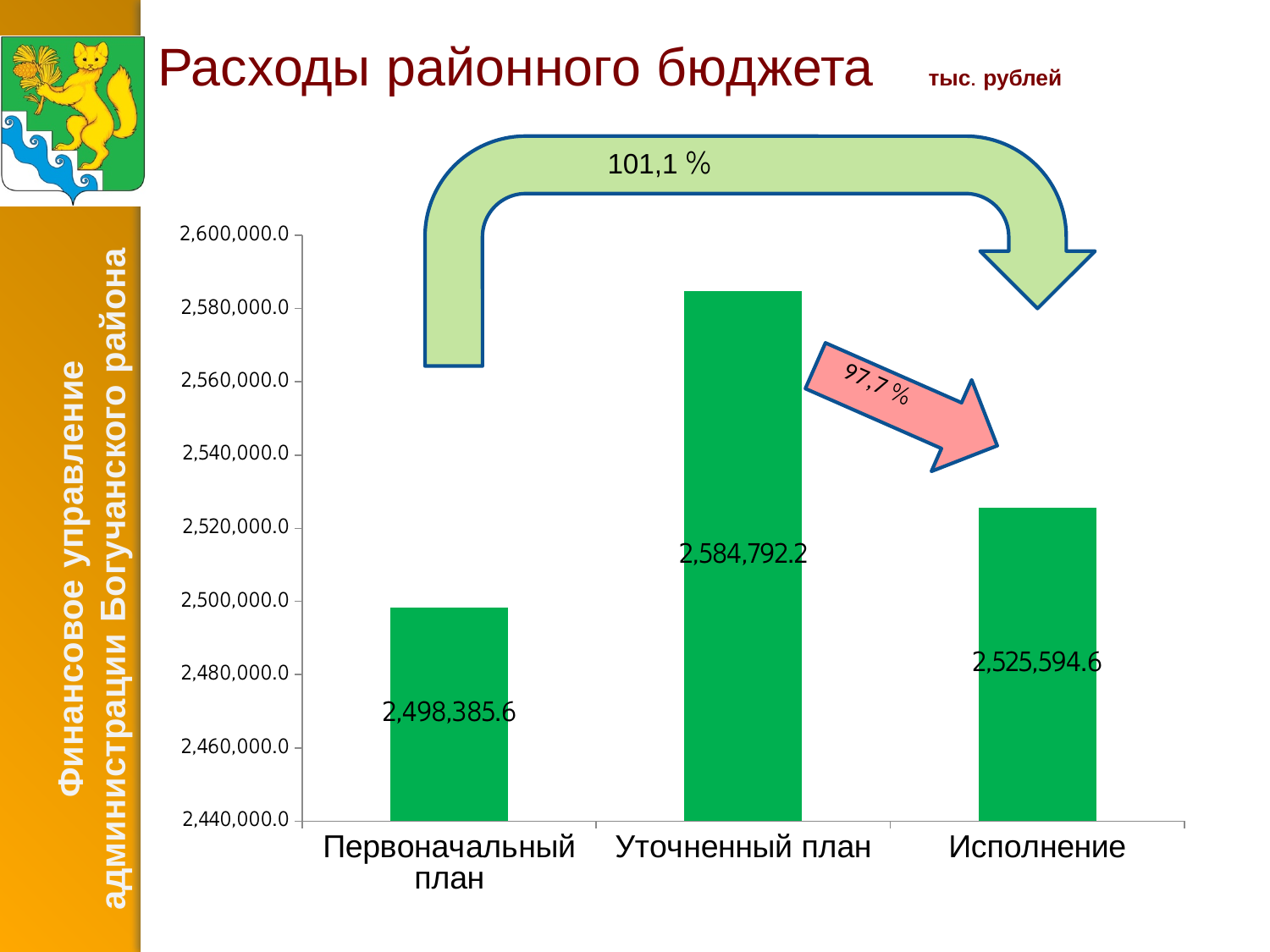

# Расходы районного бюджета    тыс. рублей

101,1 %

### Chart

| Category | расходы |
|---|---|
| Первоначальный план | 2498385.6 |
| Уточненный план | 2584792.2 |
| Исполнение | 2525594.6 |